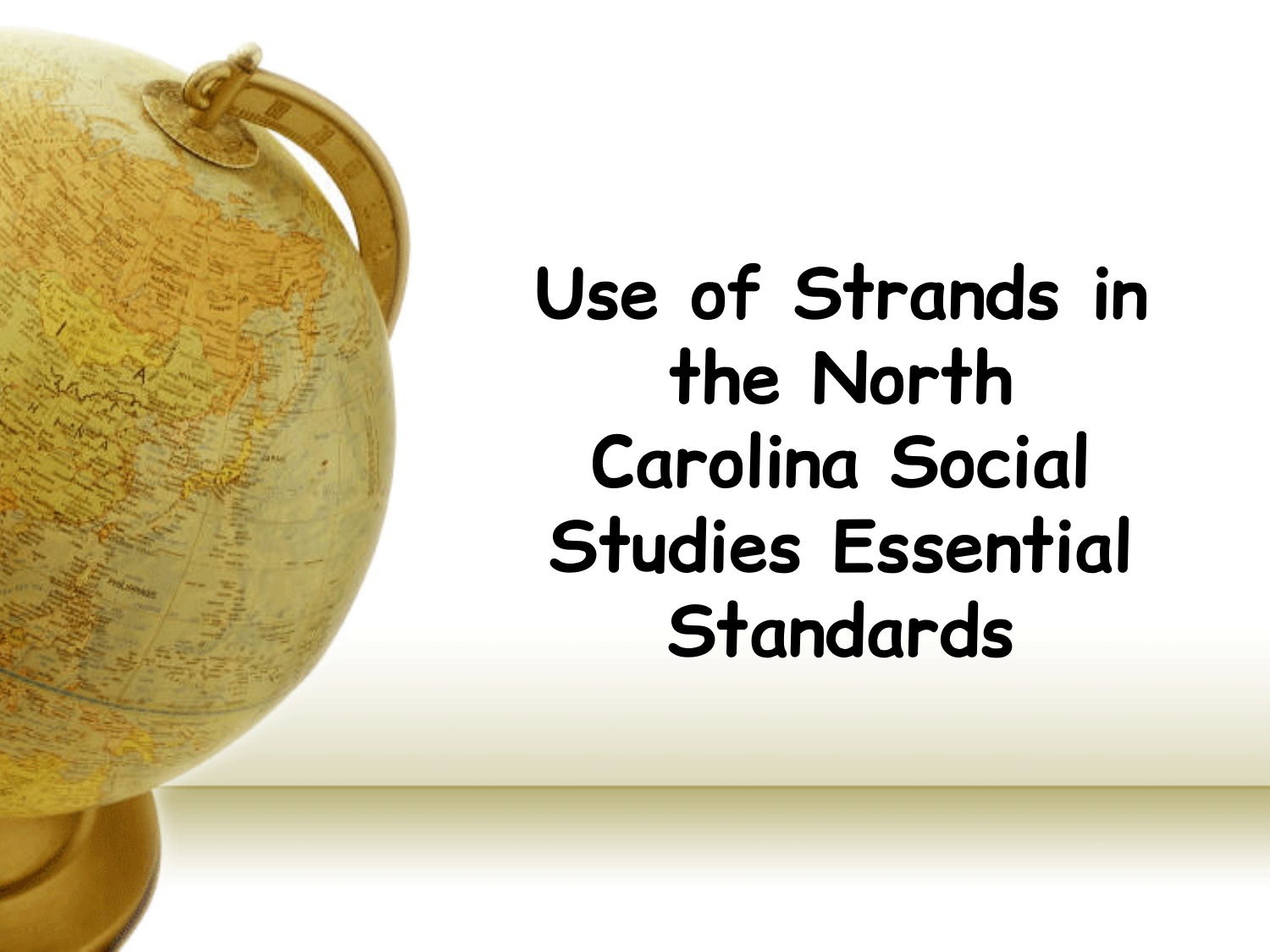

# Use of Strands in the North Carolina Social Studies Essential Standards